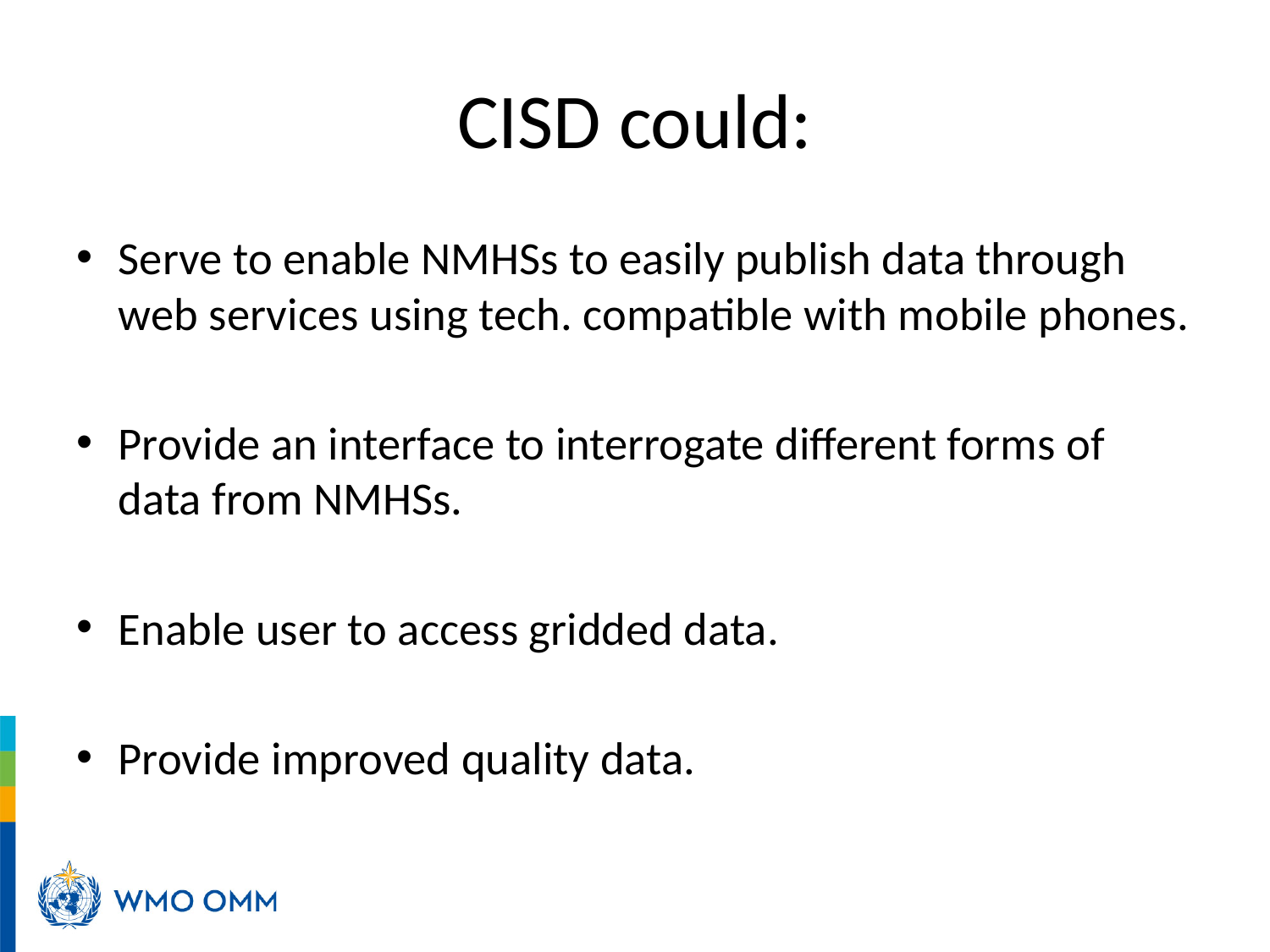

# CISD could:
Serve to enable NMHSs to easily publish data through web services using tech. compatible with mobile phones.

Provide an interface to interrogate different forms of data from NMHSs.

Enable user to access gridded data.

Provide improved quality data.